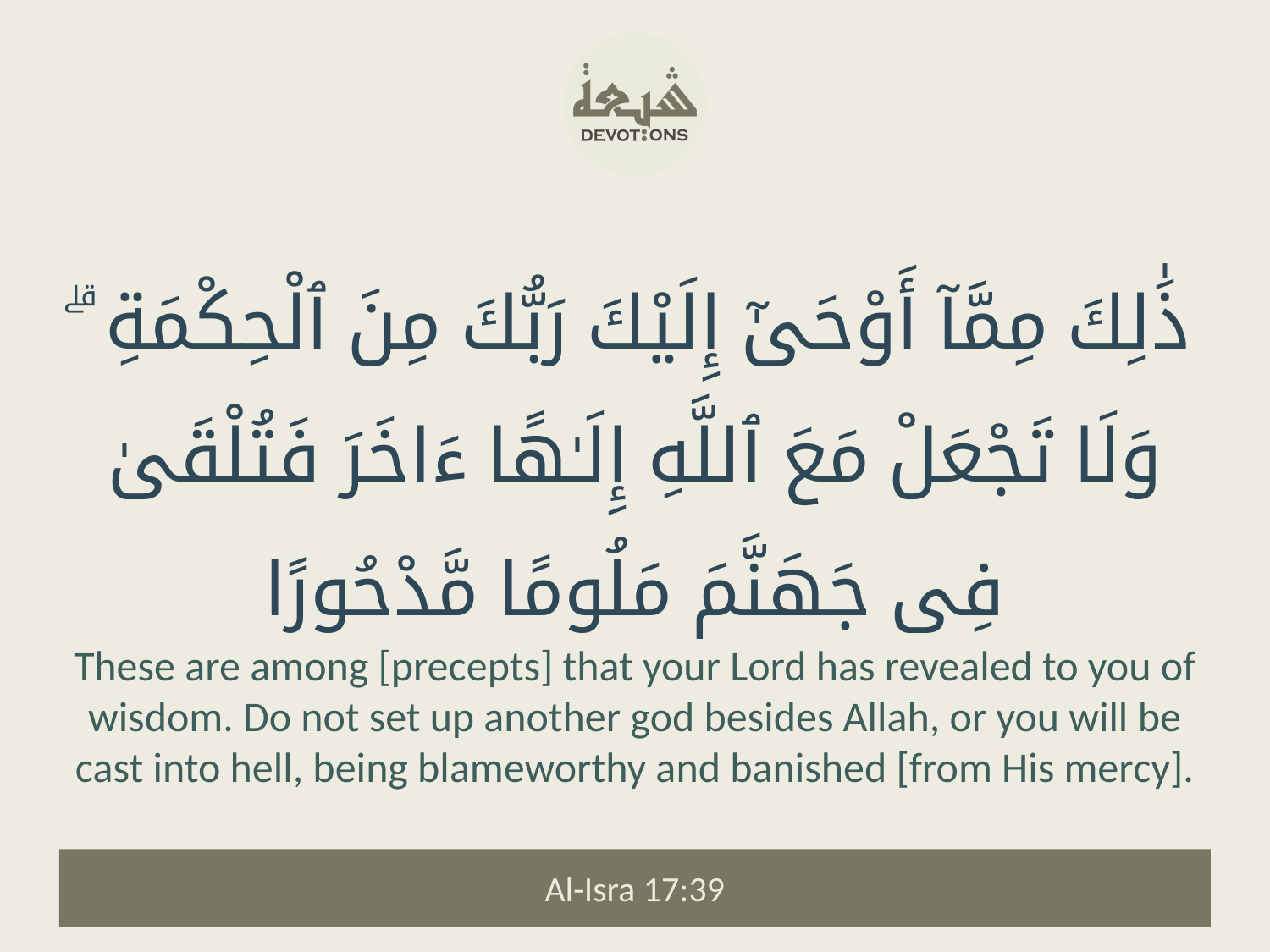

ذَٰلِكَ مِمَّآ أَوْحَىٰٓ إِلَيْكَ رَبُّكَ مِنَ ٱلْحِكْمَةِ ۗ وَلَا تَجْعَلْ مَعَ ٱللَّهِ إِلَـٰهًا ءَاخَرَ فَتُلْقَىٰ فِى جَهَنَّمَ مَلُومًا مَّدْحُورًا
These are among [precepts] that your Lord has revealed to you of wisdom. Do not set up another god besides Allah, or you will be cast into hell, being blameworthy and banished [from His mercy].
Al-Isra 17:39